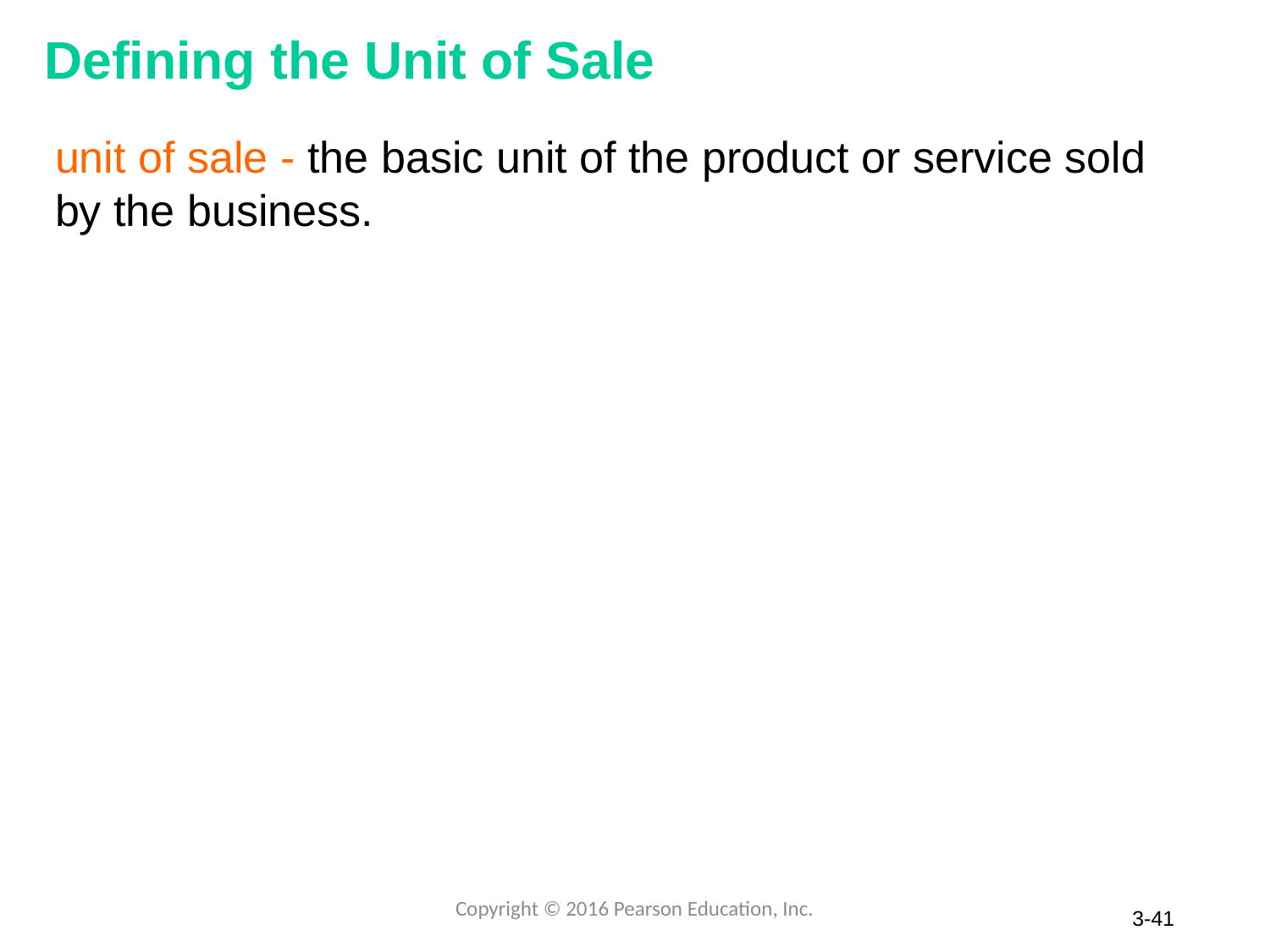

# Defining the Unit of Sale
unit of sale - the basic unit of the product or service sold by the business.

Copyright © 2016 Pearson Education, Inc.